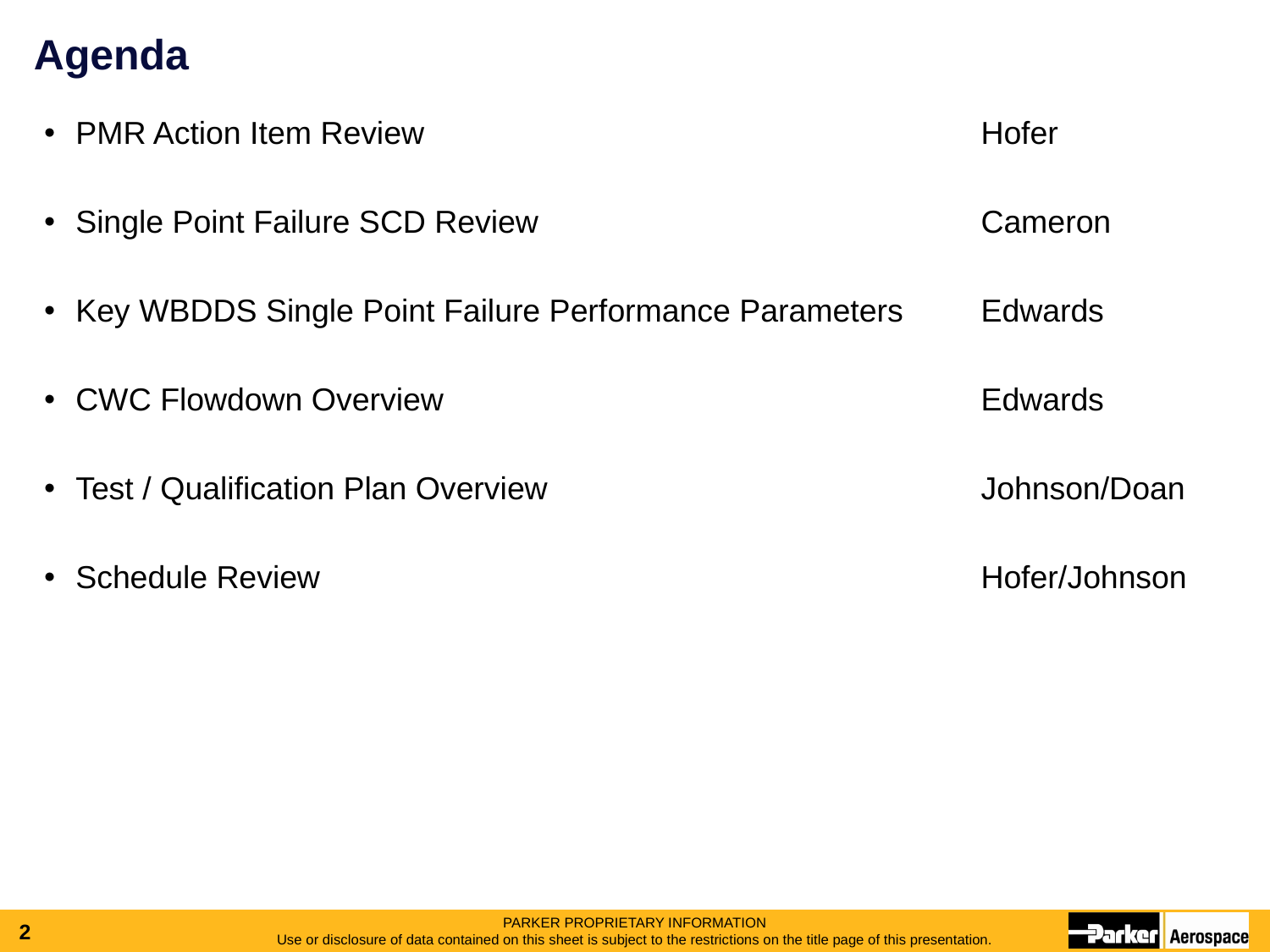

# Agenda
PMR Action Item Review		Hofer

Single Point Failure SCD Review		Cameron

Key WBDDS Single Point Failure Performance Parameters	Edwards

CWC Flowdown Overview		Edwards

Test / Qualification Plan Overview		Johnson/Doan

Schedule Review		Hofer/Johnson